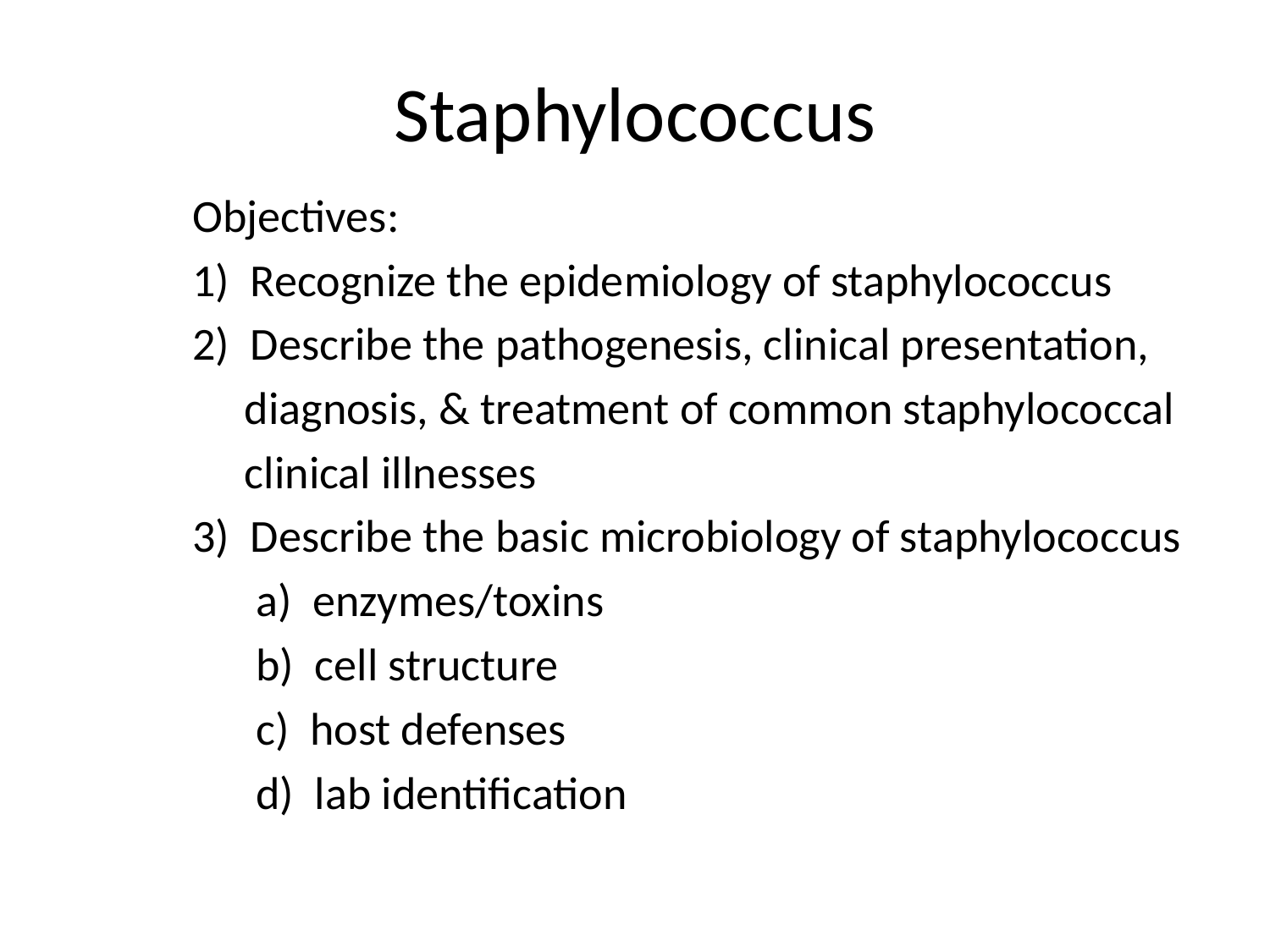

# Staphylococcus
Objectives:
1)  Recognize the epidemiology of staphylococcus
2)  Describe the pathogenesis, clinical presentation,
     diagnosis, & treatment of common staphylococcal
     clinical illnesses
3)  Describe the basic microbiology of staphylococcus
a)  enzymes/toxins
b)  cell structure
c)  host defenses
d)  lab identification